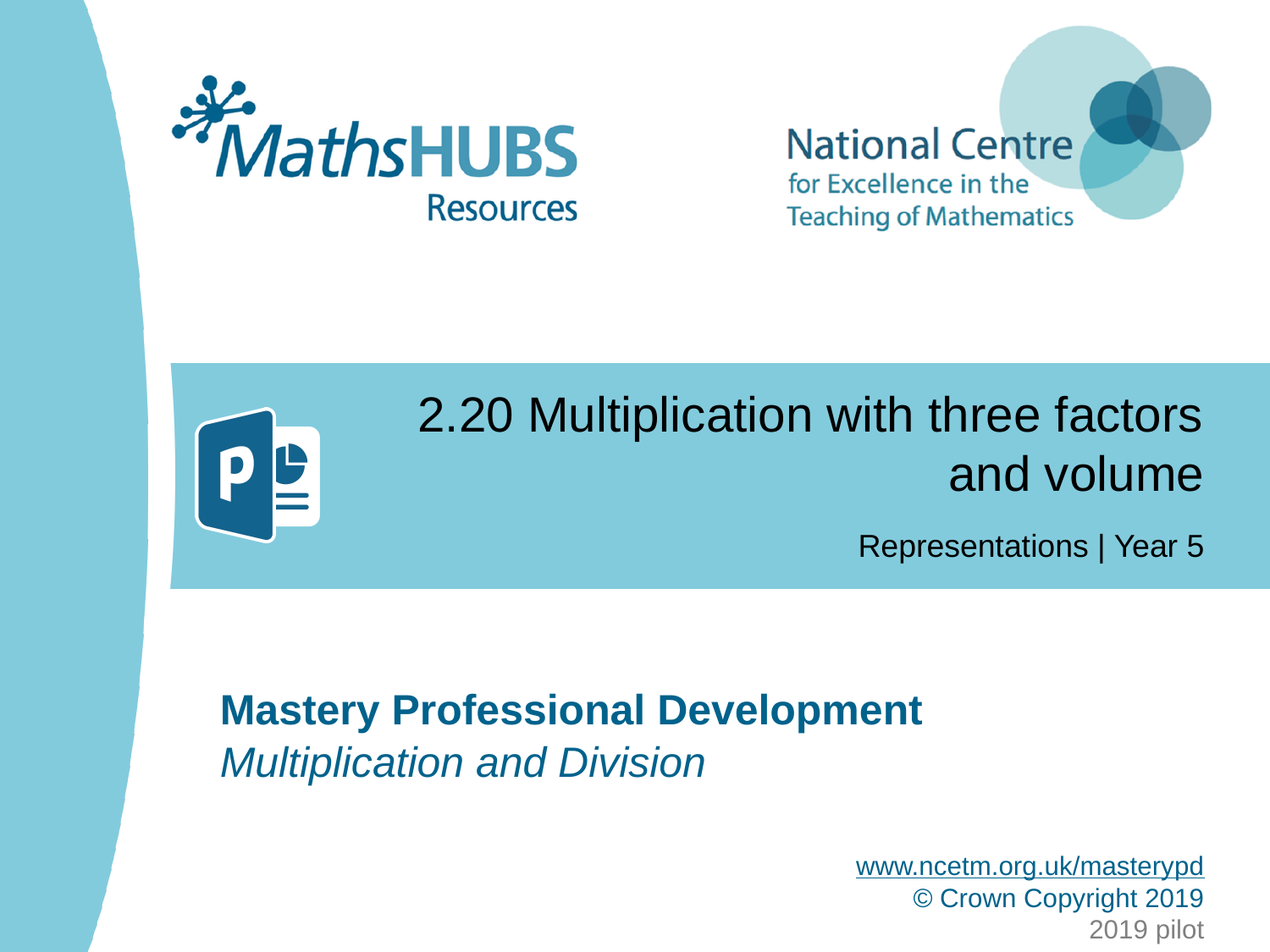

# 2.20 Multiplication with three factors and volume
Representations | Year 5
Multiplication and Division